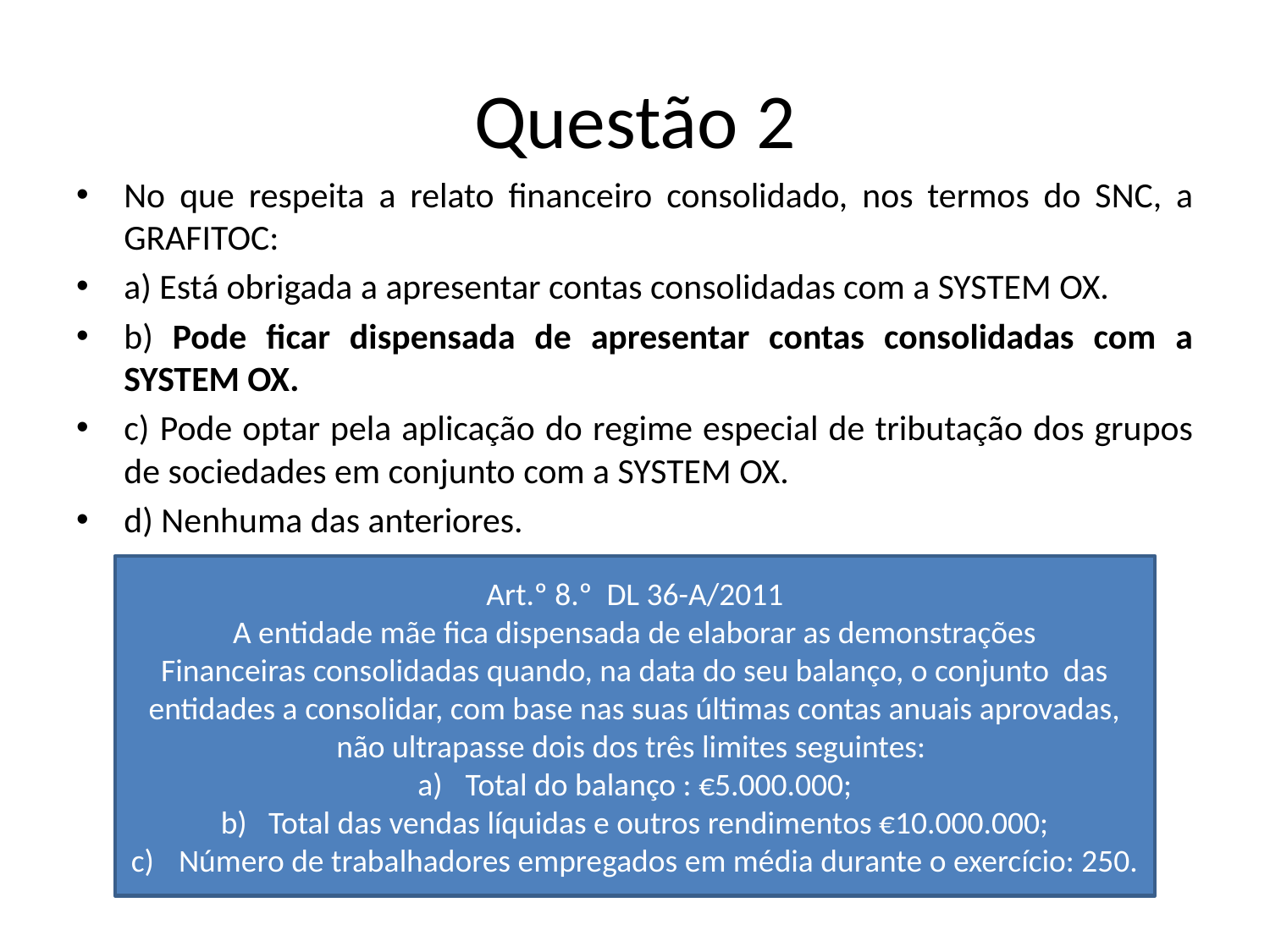

# Questão 2
No que respeita a relato financeiro consolidado, nos termos do SNC, a GRAFITOC:
a) Está obrigada a apresentar contas consolidadas com a SYSTEM OX.
b) Pode ficar dispensada de apresentar contas consolidadas com a SYSTEM OX.
c) Pode optar pela aplicação do regime especial de tributação dos grupos de sociedades em conjunto com a SYSTEM OX.
d) Nenhuma das anteriores.

Art.º 8.º  DL 36-A/2011
A entidade mãe fica dispensada de elaborar as demonstrações
Financeiras consolidadas quando, na data do seu balanço, o conjunto  das entidades a consolidar, com base nas suas últimas contas anuais aprovadas, não ultrapasse dois dos três limites seguintes:
Total do balanço : €5.000.000;
Total das vendas líquidas e outros rendimentos €10.000.000;
Número de trabalhadores empregados em média durante o exercício: 250.